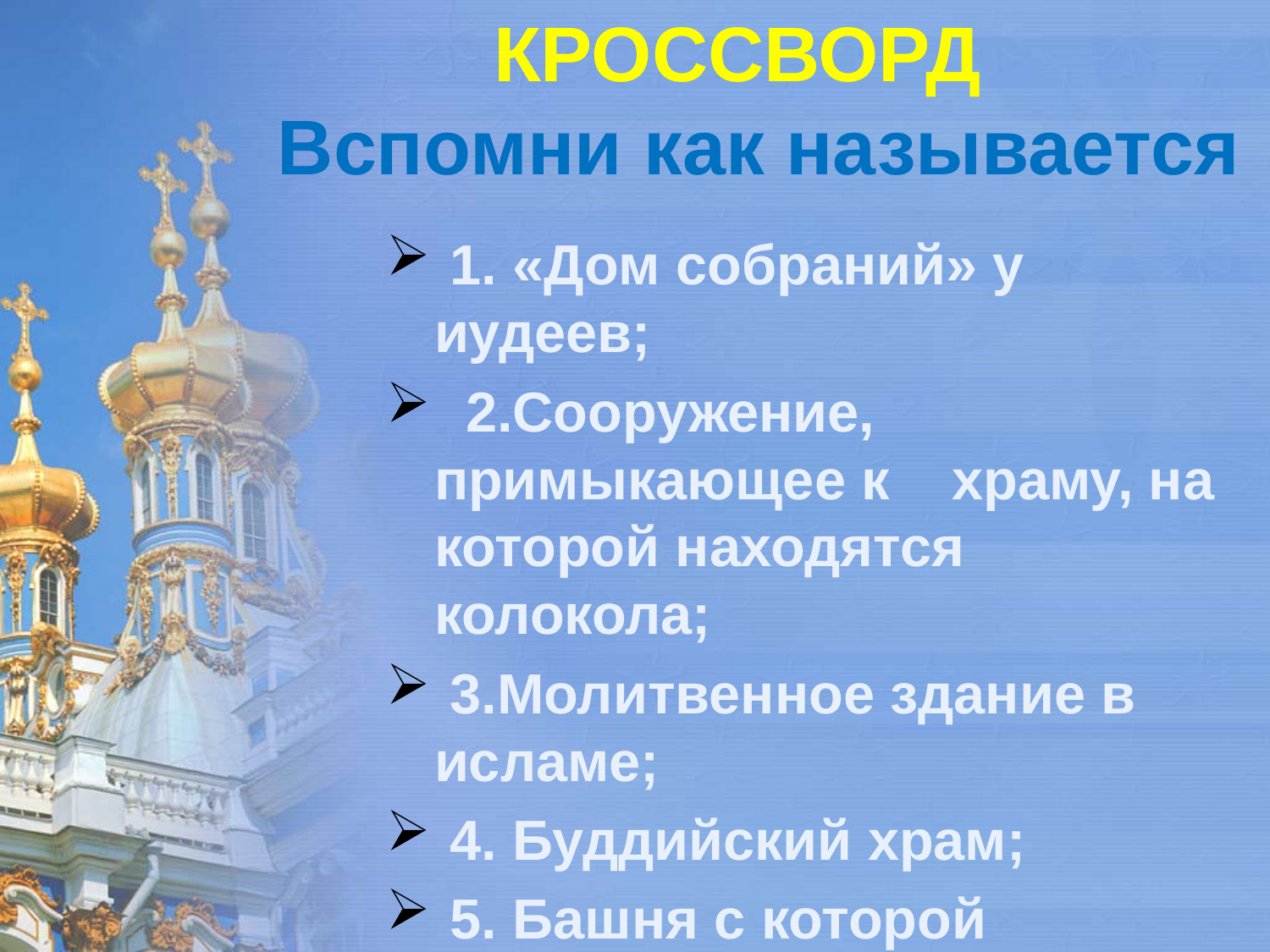

# КРОССВОРД Вспомни как называется
 1. «Дом собраний» у иудеев;
  2.Сооружение, примыкающее к    храму, на которой находятся колокола;
 3.Молитвенное здание в исламе;
 4. Буддийский храм;
 5. Башня с которой верующих мусульман призывают к молитве;
 6.Христианский храм.